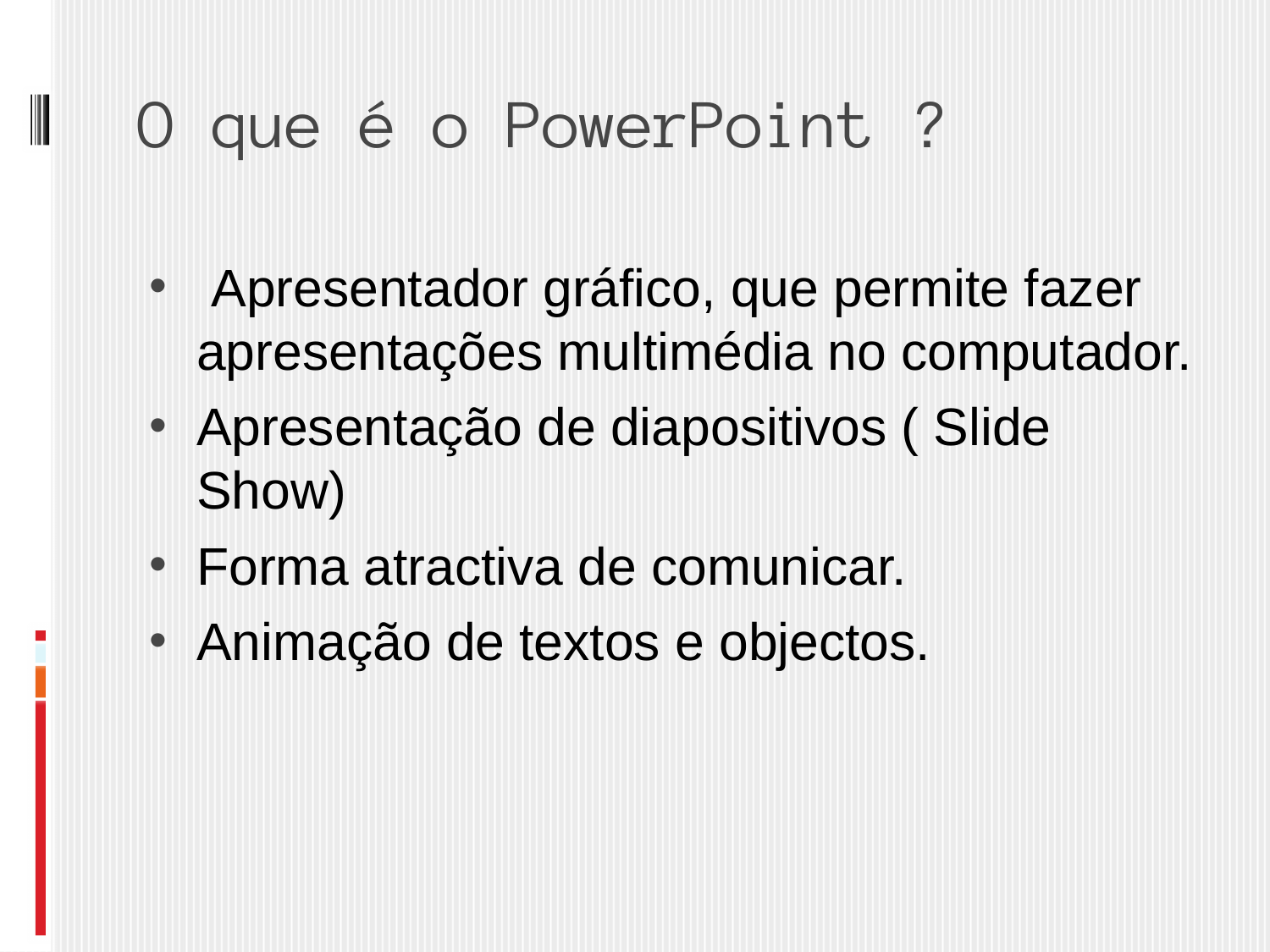

# O que é o PowerPoint ?
 Apresentador gráfico, que permite fazer apresentações multimédia no computador.
Apresentação de diapositivos ( Slide Show)
Forma atractiva de comunicar.
Animação de textos e objectos.